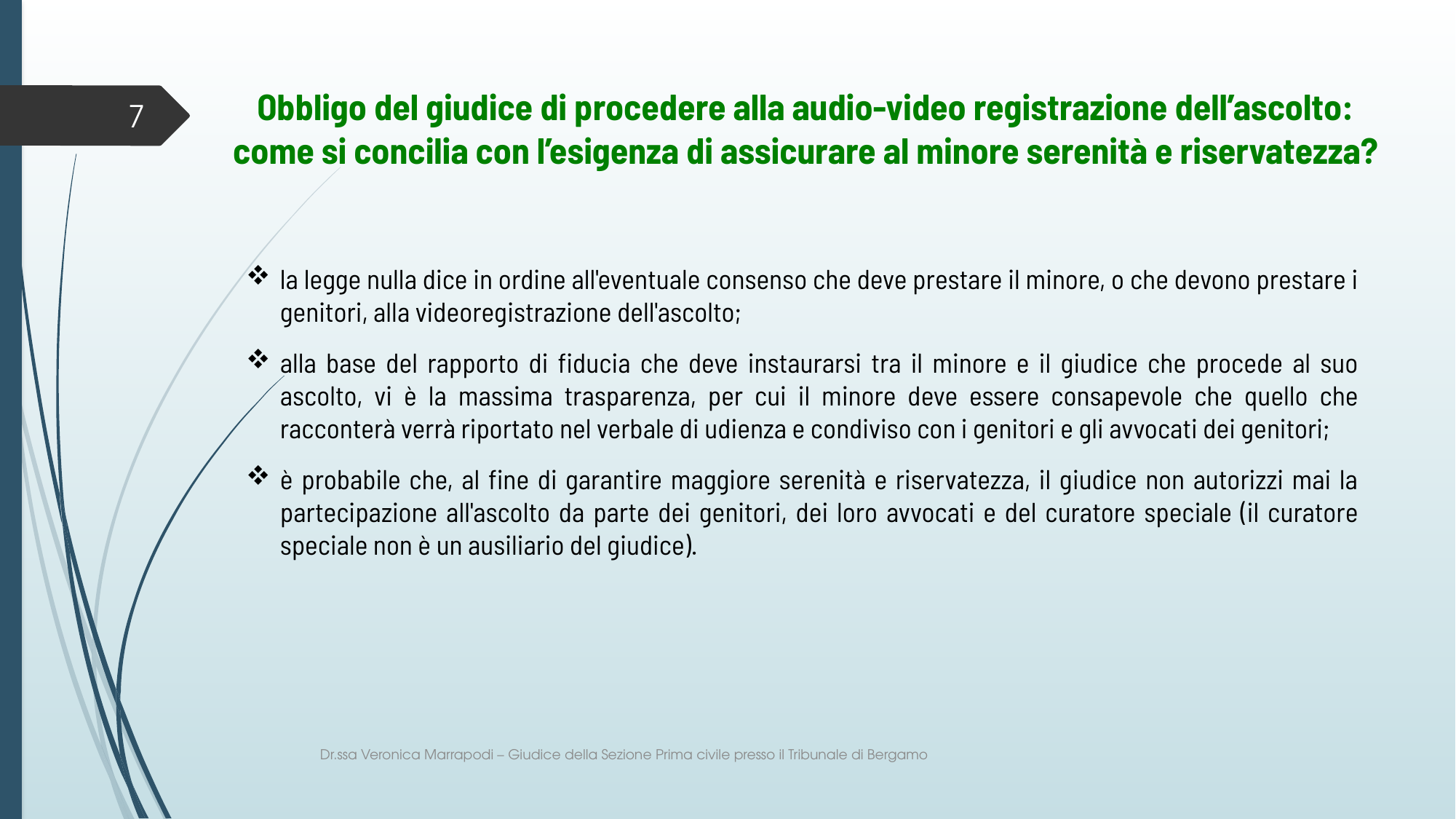

# Obbligo del giudice di procedere alla audio-video registrazione dell’ascolto: come si concilia con l’esigenza di assicurare al minore serenità e riservatezza?
7
la legge nulla dice in ordine all'eventuale consenso che deve prestare il minore, o che devono prestare i genitori, alla videoregistrazione dell'ascolto;
alla base del rapporto di fiducia che deve instaurarsi tra il minore e il giudice che procede al suo ascolto, vi è la massima trasparenza, per cui il minore deve essere consapevole che quello che racconterà verrà riportato nel verbale di udienza e condiviso con i genitori e gli avvocati dei genitori;
è probabile che, al fine di garantire maggiore serenità e riservatezza, il giudice non autorizzi mai la partecipazione all'ascolto da parte dei genitori, dei loro avvocati e del curatore speciale (il curatore speciale non è un ausiliario del giudice).
Dr.ssa Veronica Marrapodi – Giudice della Sezione Prima civile presso il Tribunale di Bergamo